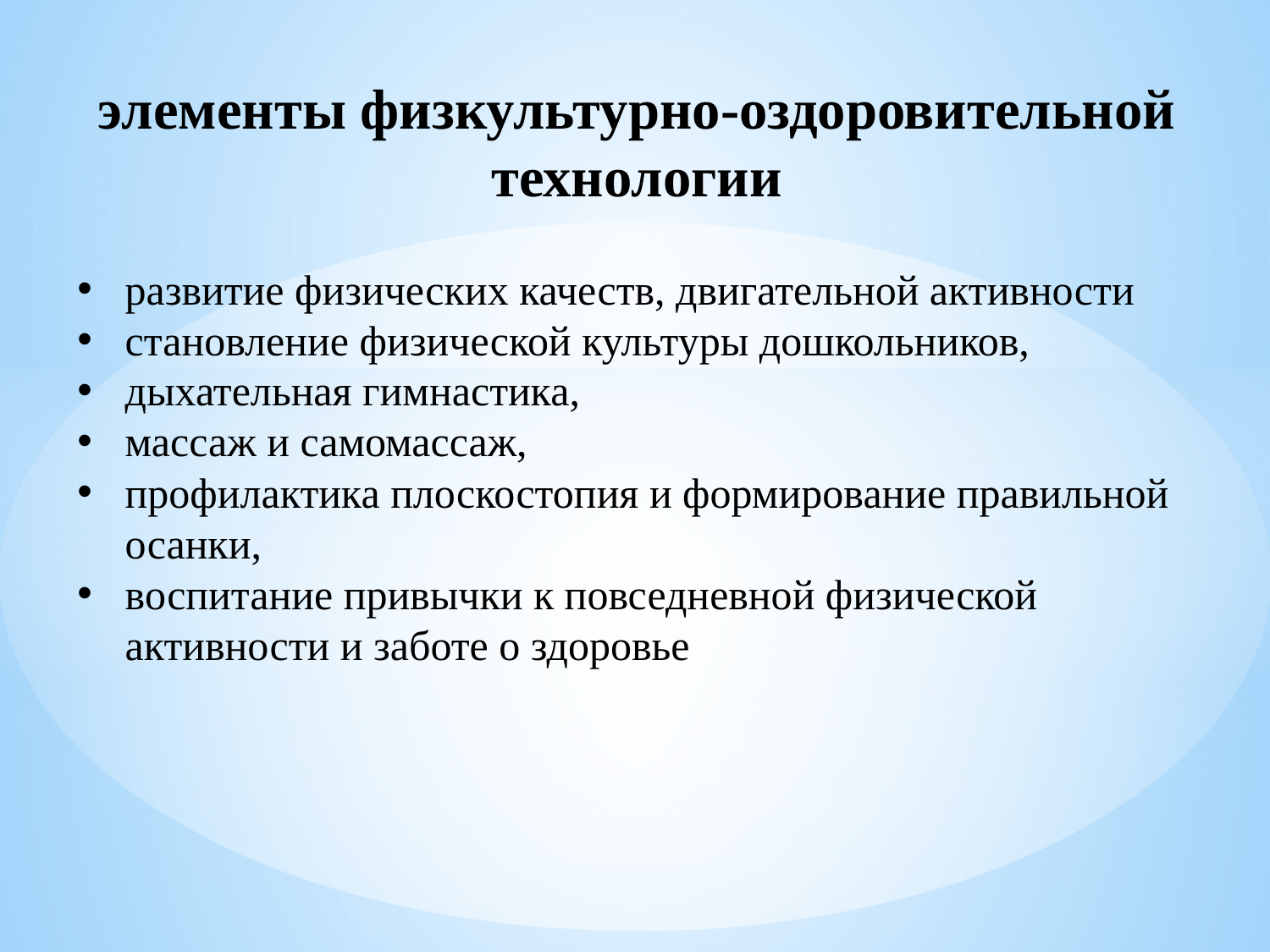

элементы физкультурно-оздоровительной технологии
развитие физических качеств, двигательной активности
становление физической культуры дошкольников,
дыхательная гимнастика,
массаж и самомассаж,
профилактика плоскостопия и формирование правильной осанки,
воспитание привычки к повседневной физической активности и заботе о здоровье